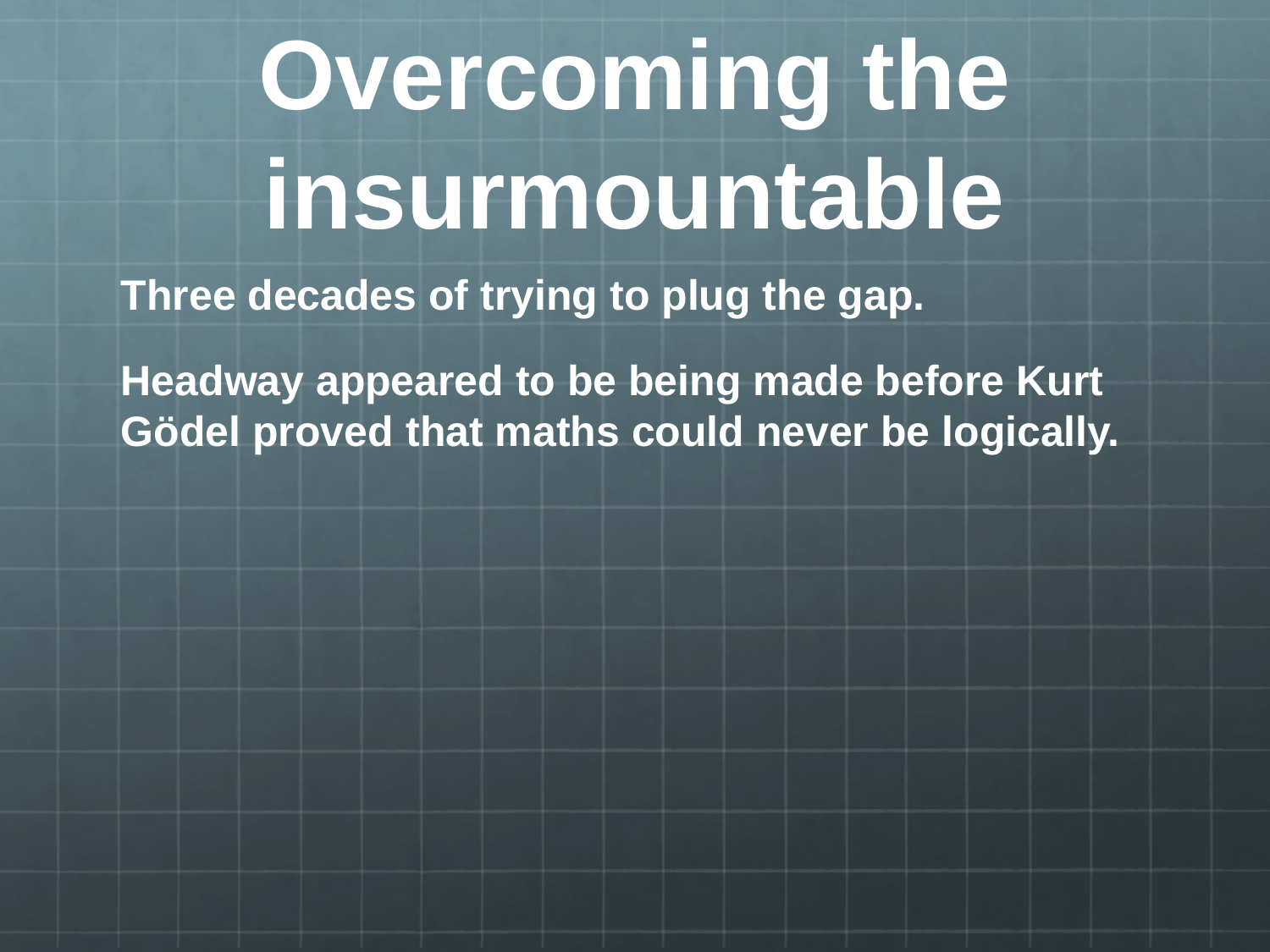

# Overcoming the insurmountable
Three decades of trying to plug the gap.
Headway appeared to be being made before Kurt Gödel proved that maths could never be logically.